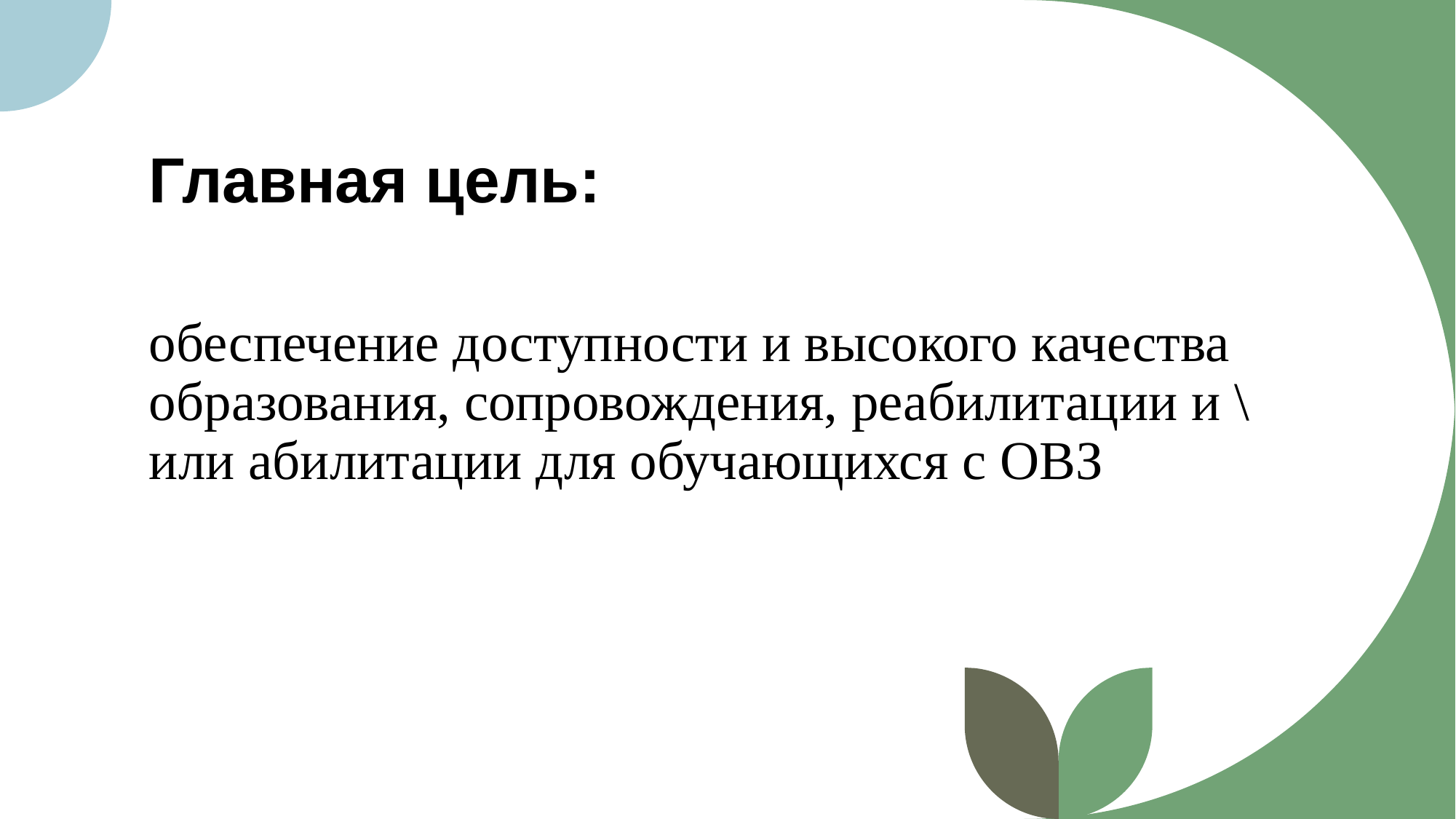

# Главная цель:
обеспечение доступности и высокого качества образования, сопровождения, реабилитации и \ или абилитации для обучающихся с ОВЗ